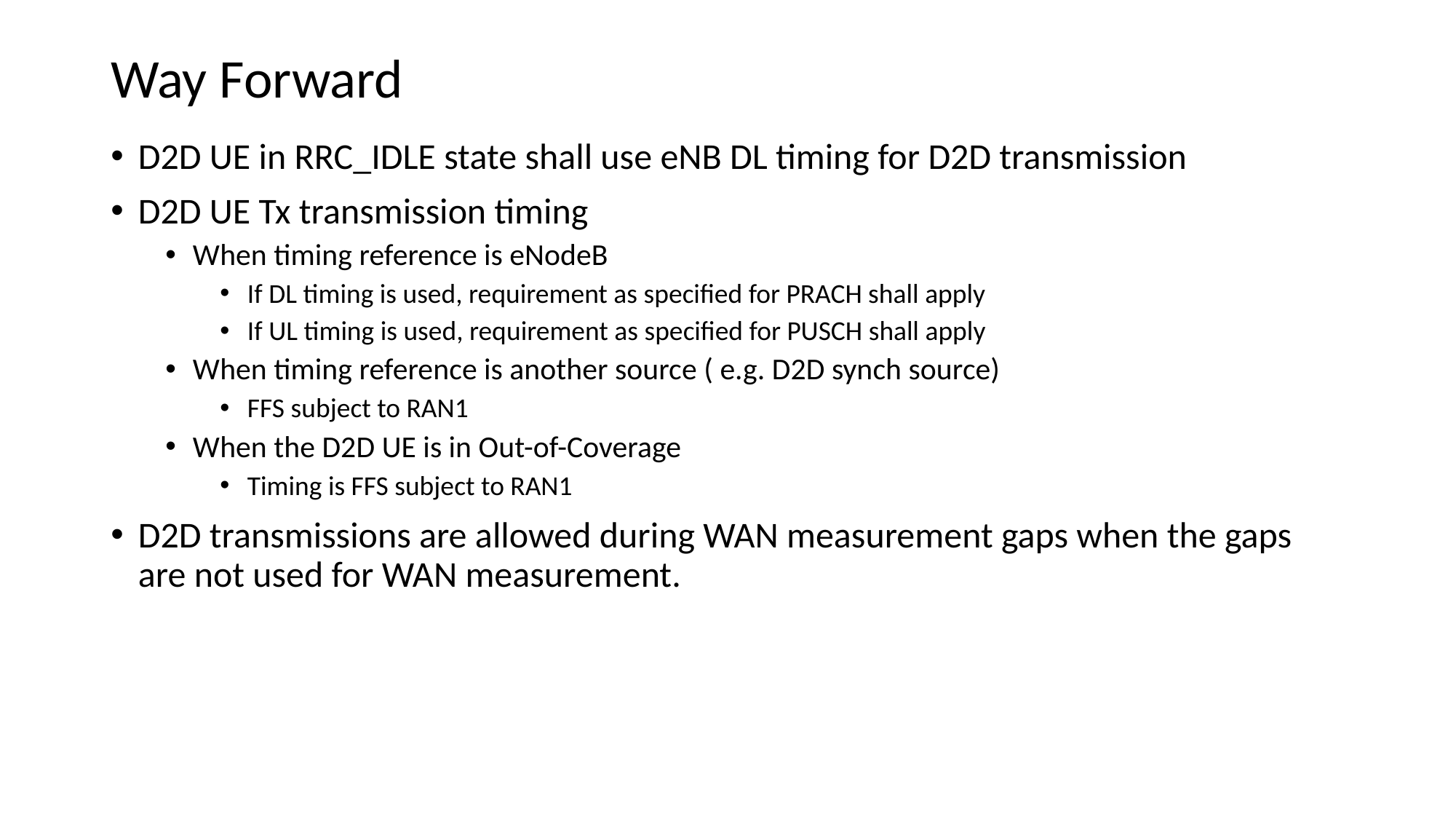

# Way Forward
D2D UE in RRC_IDLE state shall use eNB DL timing for D2D transmission
D2D UE Tx transmission timing
When timing reference is eNodeB
If DL timing is used, requirement as specified for PRACH shall apply
If UL timing is used, requirement as specified for PUSCH shall apply
When timing reference is another source ( e.g. D2D synch source)
FFS subject to RAN1
When the D2D UE is in Out-of-Coverage
Timing is FFS subject to RAN1
D2D transmissions are allowed during WAN measurement gaps when the gaps are not used for WAN measurement.